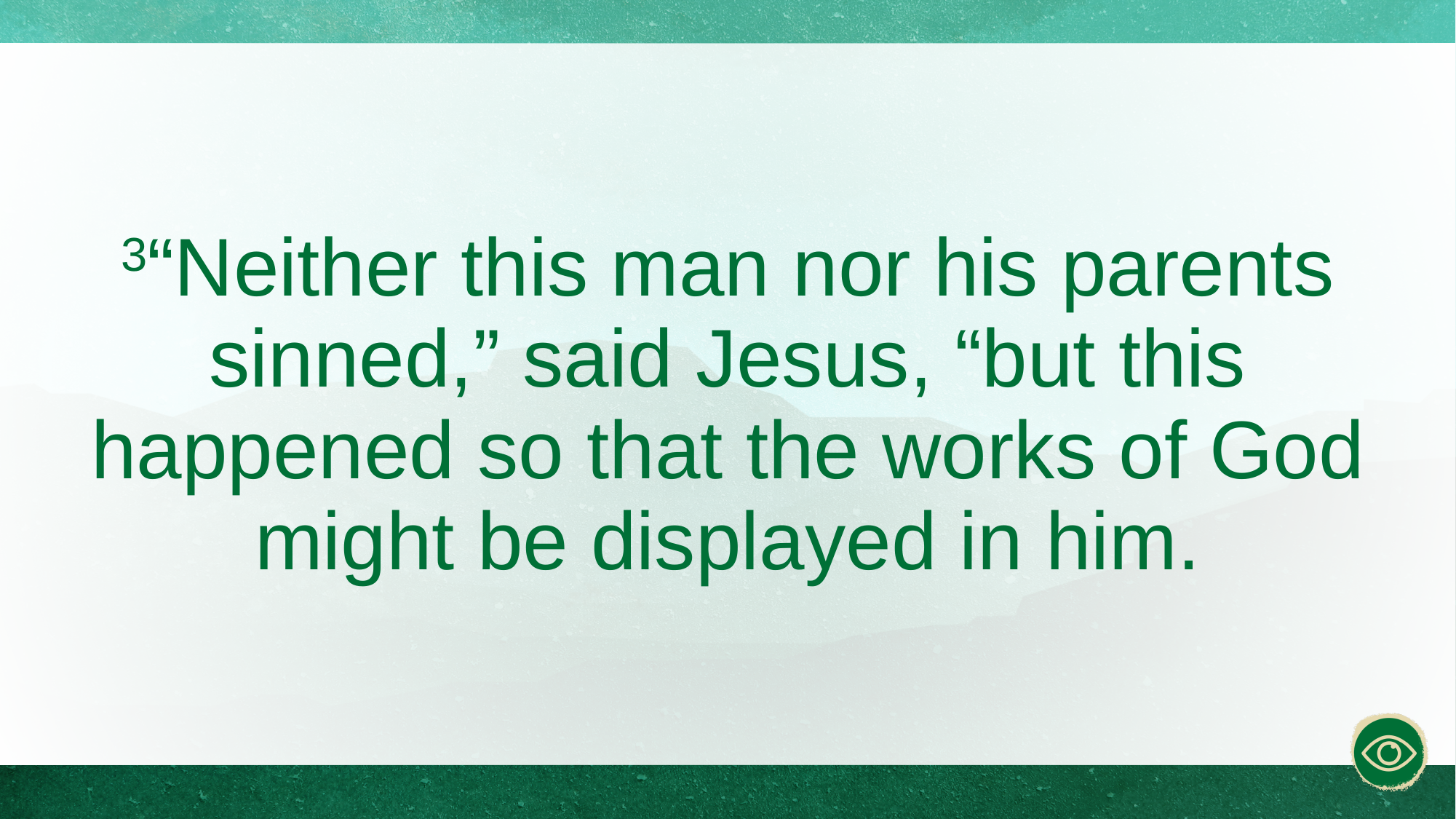

3“Neither this man nor his parents sinned,” said Jesus, “but this happened so that the works of God might be displayed in him.